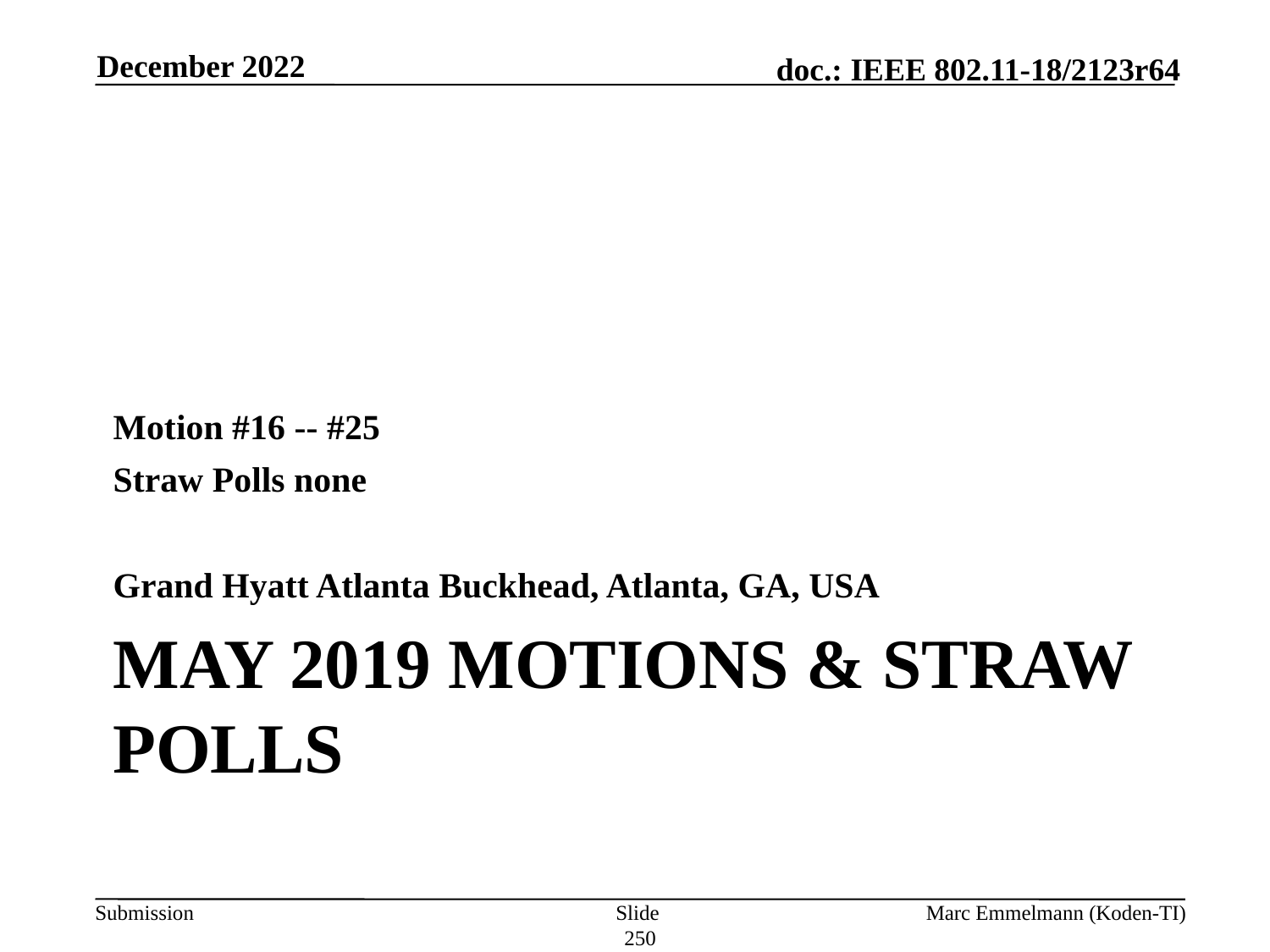

December 2022
Motion #16 -- #25
Straw Polls none

Grand Hyatt Atlanta Buckhead, Atlanta, GA, USA
# May 2019 Motions & Straw Polls
Slide 250
Marc Emmelmann (Koden-TI)